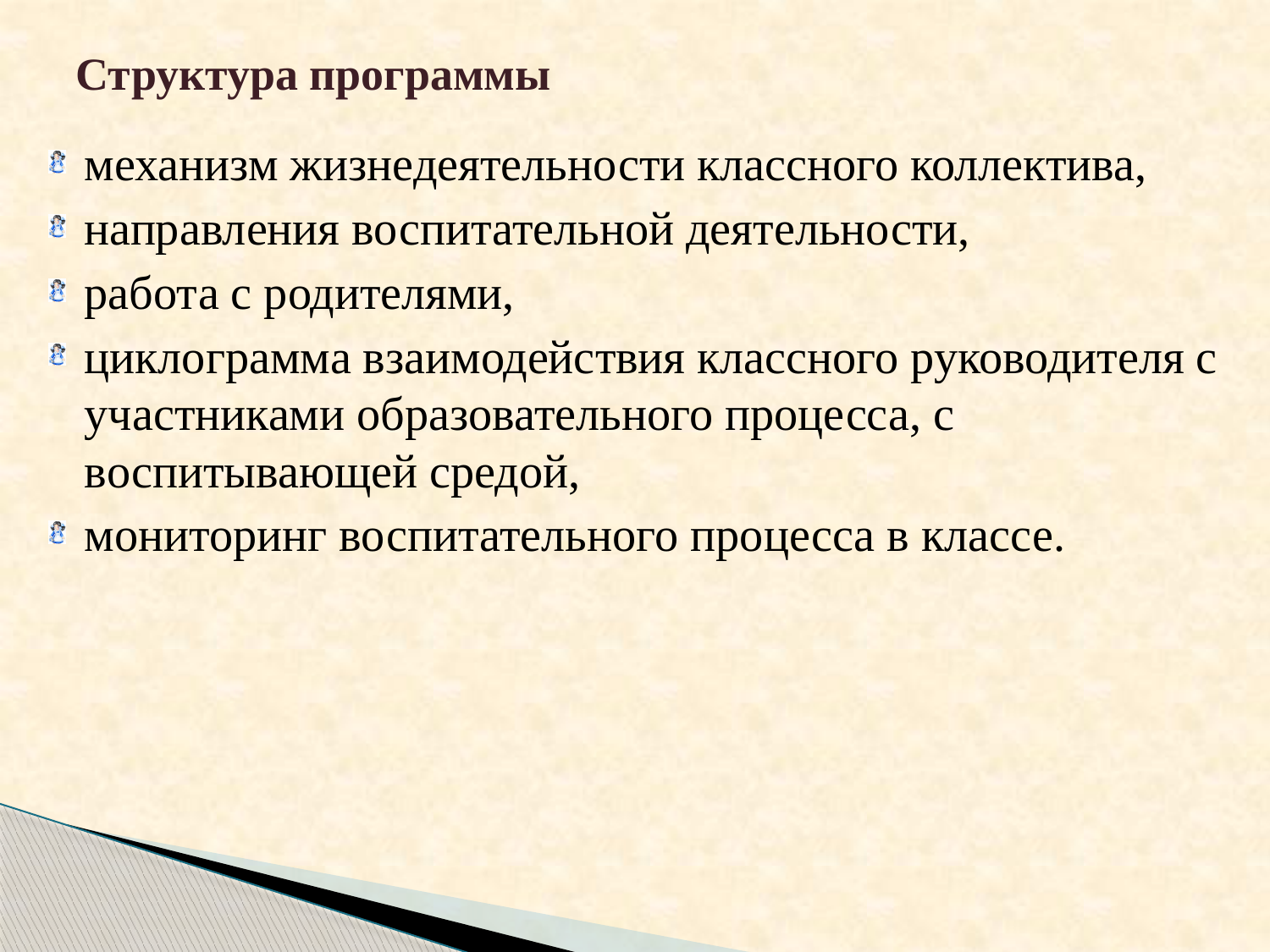

# Структура программы
механизм жизнедеятельности классного коллектива,
направления воспитательной деятельности,
работа с родителями,
циклограмма взаимодействия классного руководителя с участниками образовательного процесса, с воспитывающей средой,
мониторинг воспитательного процесса в классе.